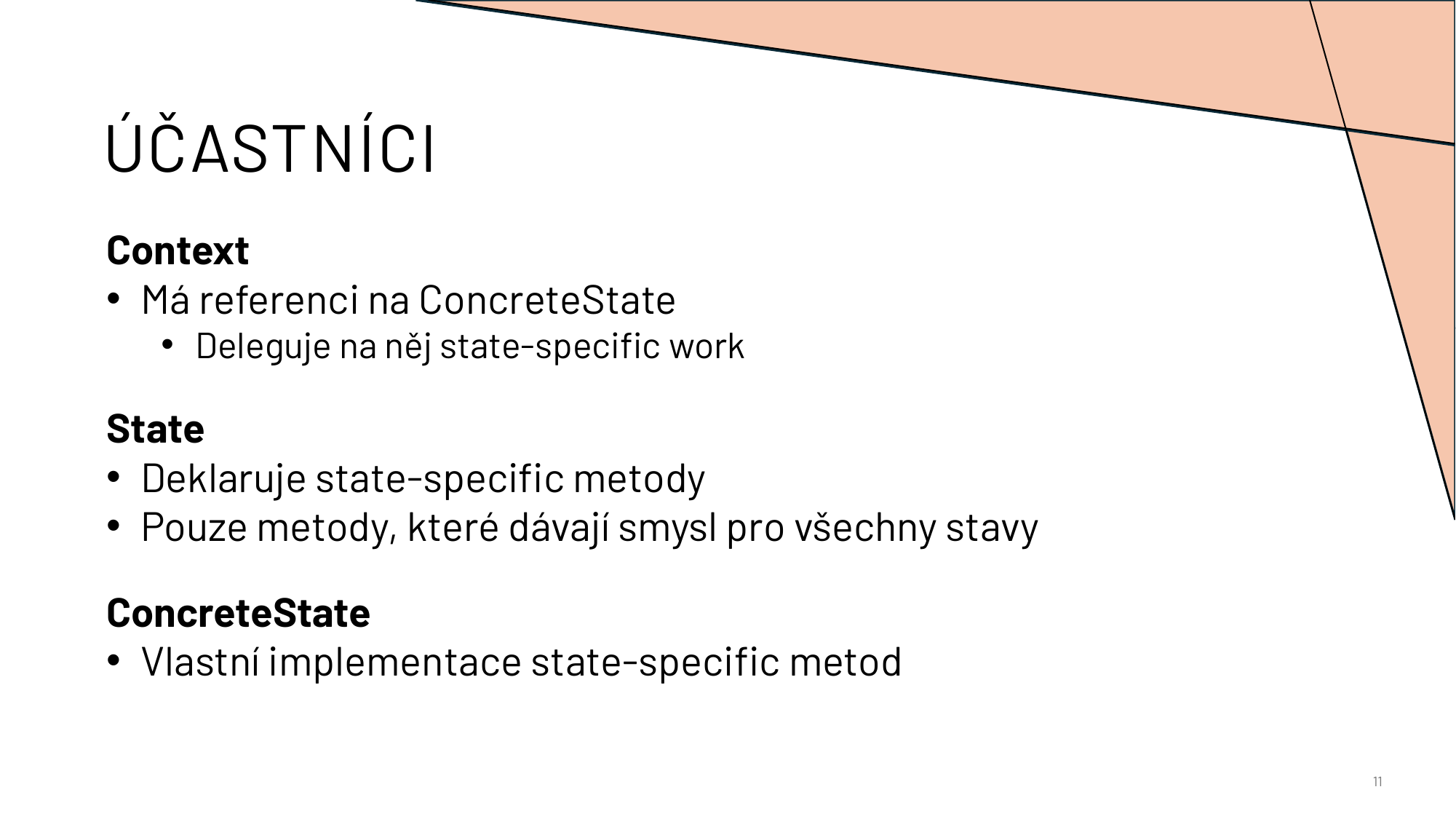

# ÚČASTNÍCI

Context
Má referenci na ConcreteState
Deleguje na něj state-specific work

State
Deklaruje state-specific metody
Pouze metody, které dávají smysl pro všechny stavy

ConcreteState
Vlastní implementace state-specific metod
11